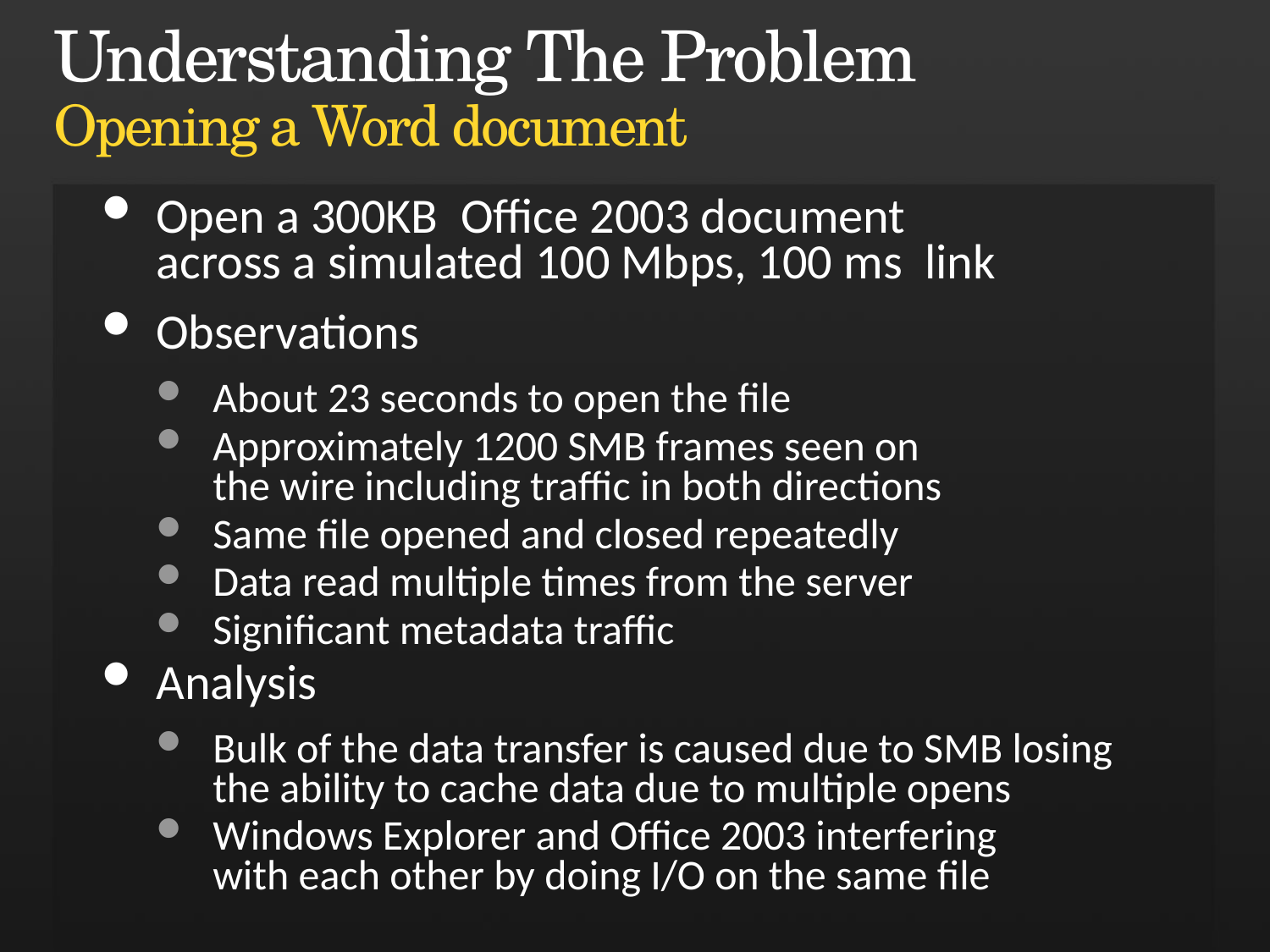

# Understanding The Problem Opening a Word document
Open a 300KB  Office 2003 document
across a simulated 100 Mbps, 100 ms  link
Observations
About 23 seconds to open the file
Approximately 1200 SMB frames seen on
the wire including traffic in both directions
Same file opened and closed repeatedly
Data read multiple times from the server
Significant metadata traffic
Analysis
Bulk of the data transfer is caused due to SMB losing the ability to cache data due to multiple opens
Windows Explorer and Office 2003 interfering
with each other by doing I/O on the same file